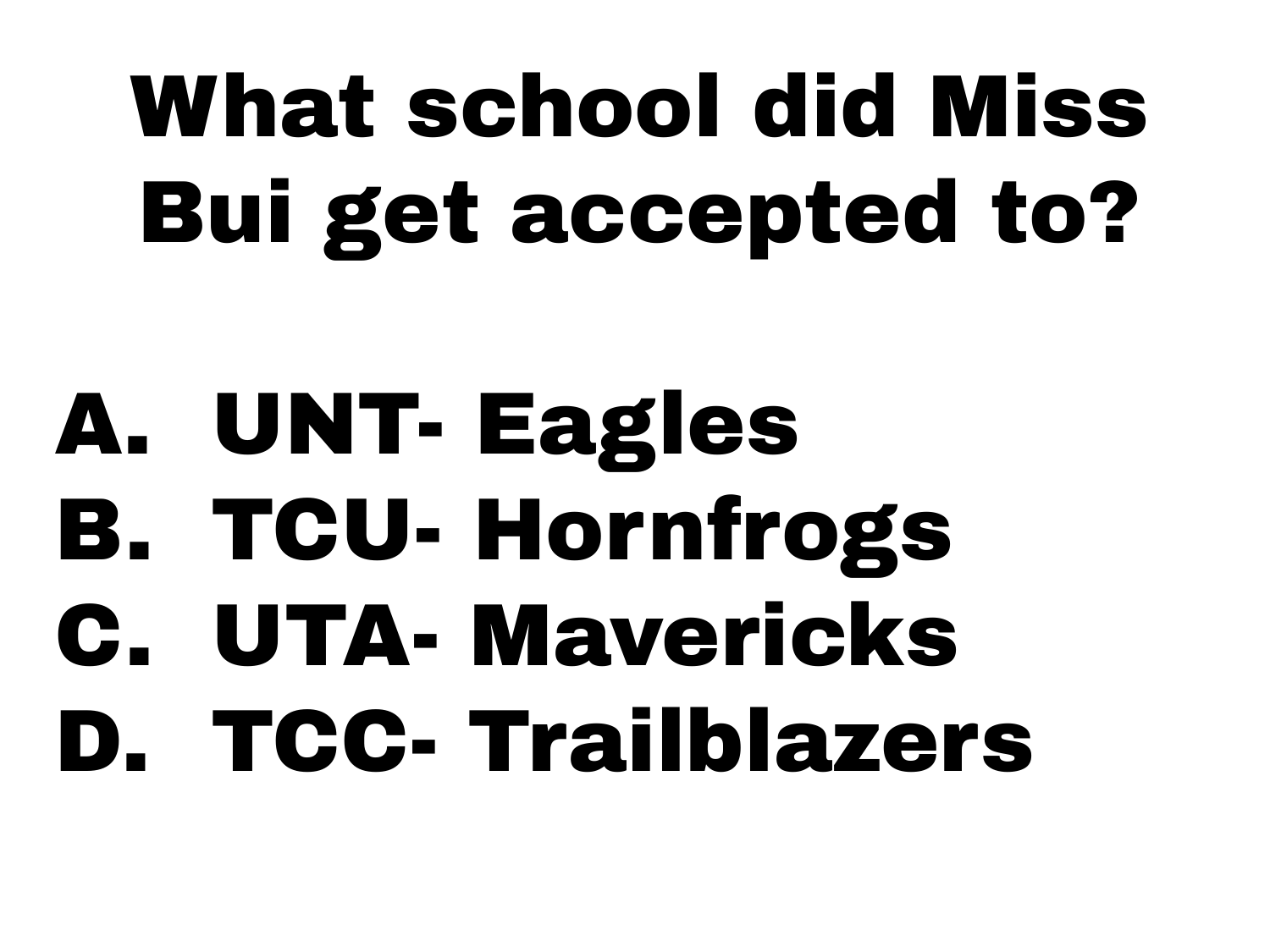

What school did Miss Bui get accepted to?

 UNT- Eagles
 TCU- Hornfrogs
 UTA- Mavericks
 TCC- Trailblazers